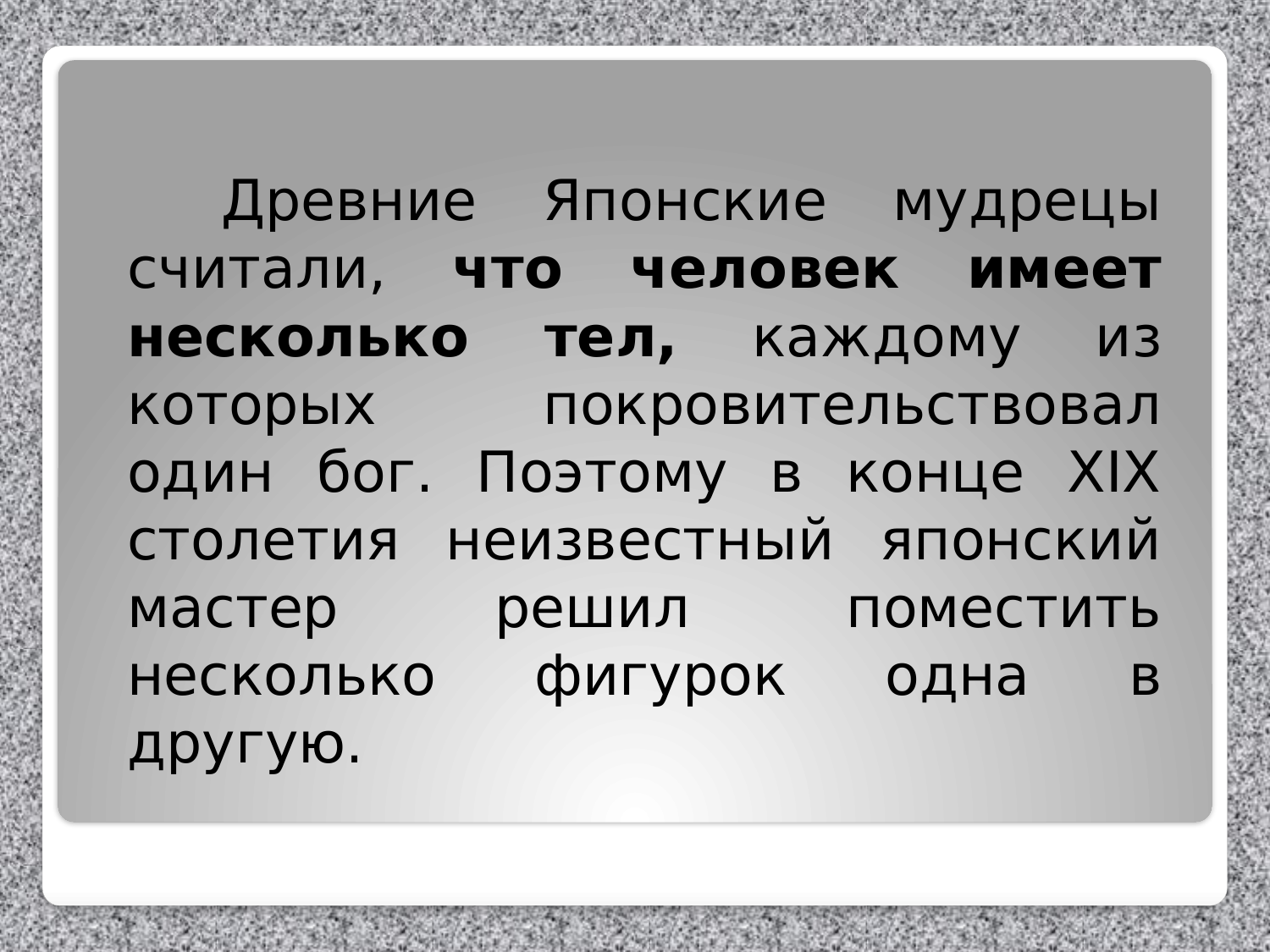

Древние Японские мудрецы считали, что человек имеет несколько тел, каждому из которых покровительствовал один бог. Поэтому в конце XIX столетия неизвестный японский мастер решил поместить несколько фигурок одна в другую.
#